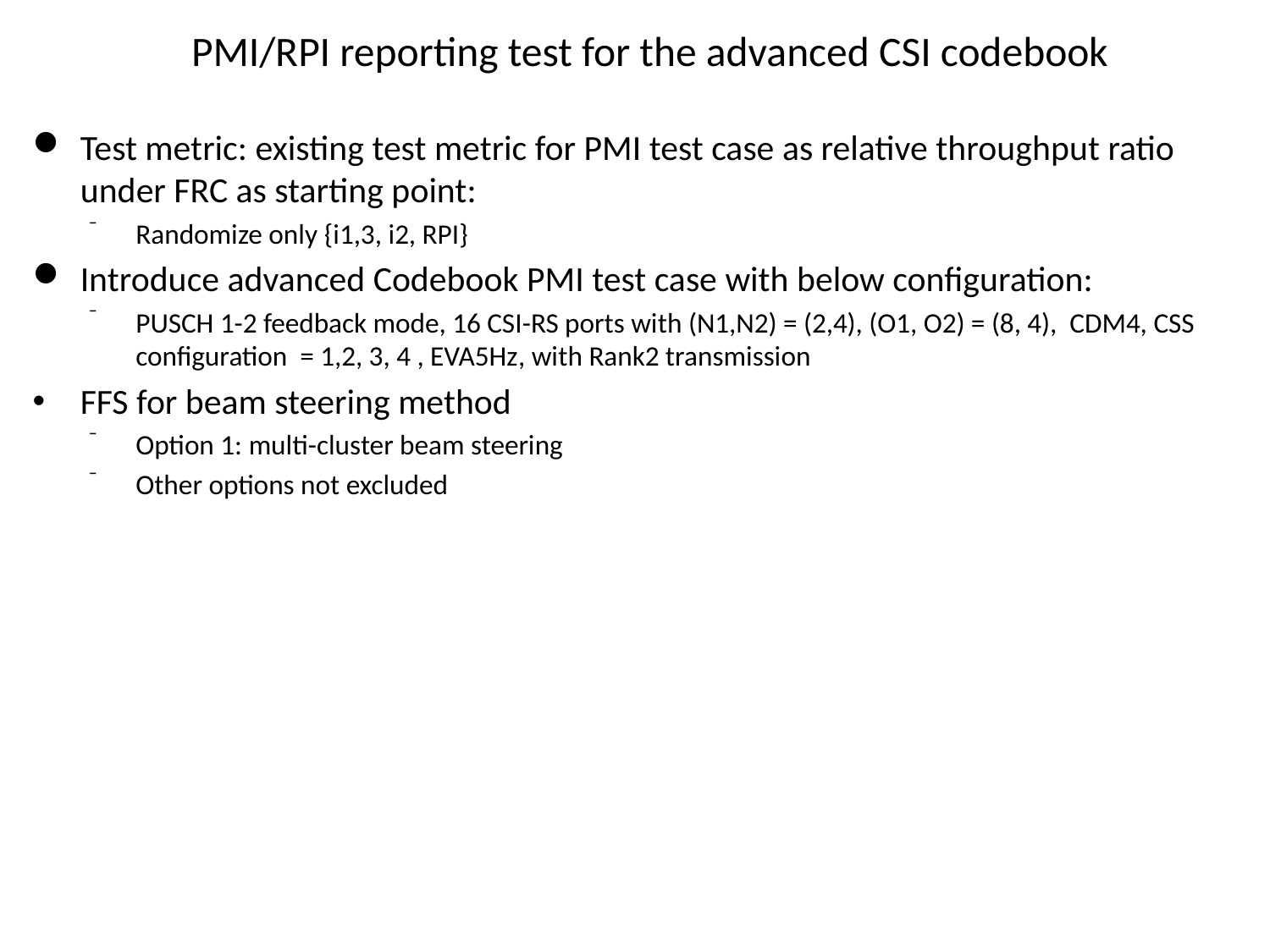

PMI/RPI reporting test for the advanced CSI codebook
Test metric: existing test metric for PMI test case as relative throughput ratio under FRC as starting point:
Randomize only {i1,3, i2, RPI}
Introduce advanced Codebook PMI test case with below configuration:
PUSCH 1-2 feedback mode, 16 CSI-RS ports with (N1,N2) = (2,4), (O1, O2) = (8, 4),  CDM4, CSS configuration  = 1,2, 3, 4 , EVA5Hz, with Rank2 transmission
FFS for beam steering method
Option 1: multi-cluster beam steering
Other options not excluded